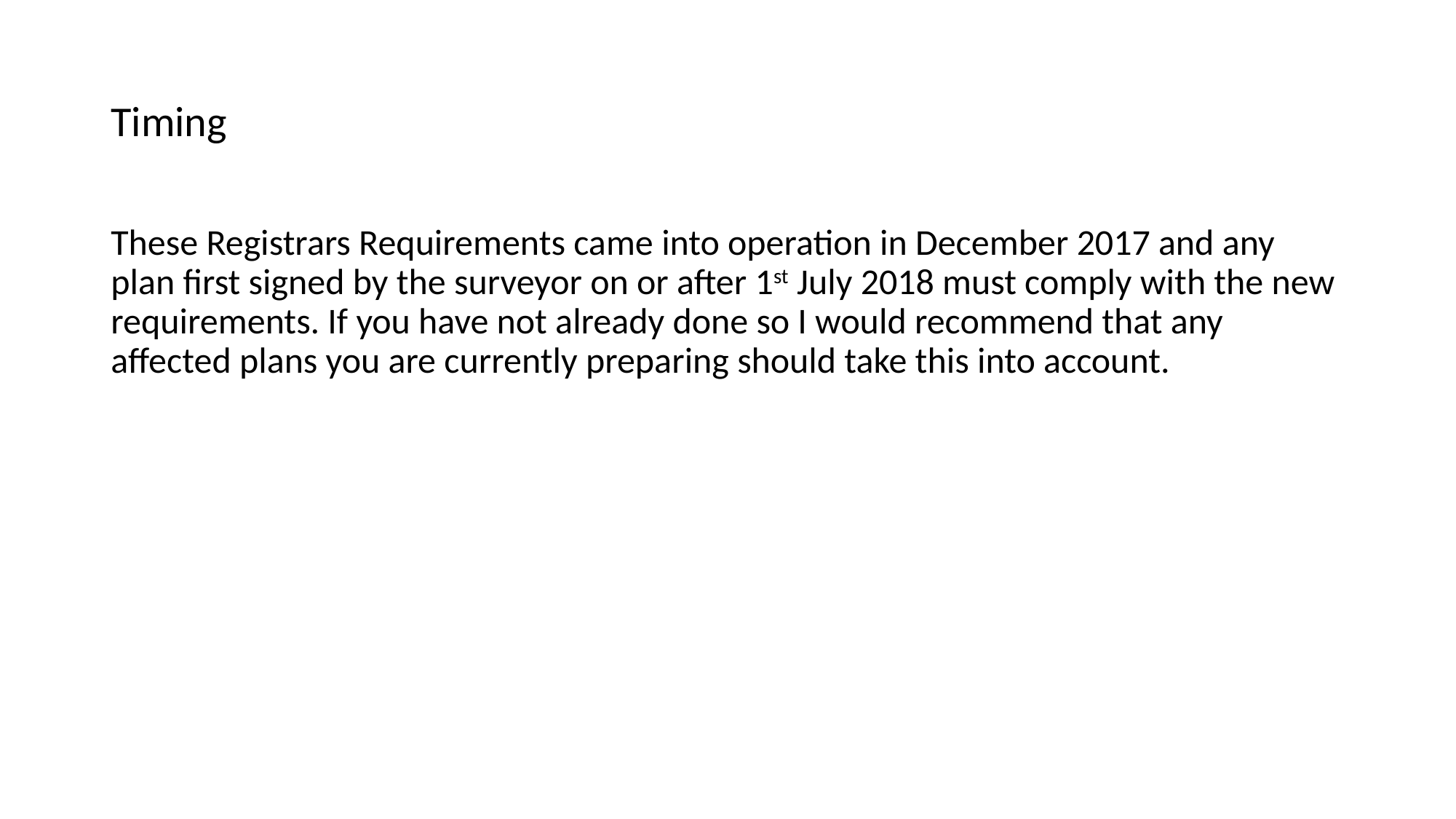

# Timing
These Registrars Requirements came into operation in December 2017 and any plan first signed by the surveyor on or after 1st July 2018 must comply with the new requirements. If you have not already done so I would recommend that any affected plans you are currently preparing should take this into account.